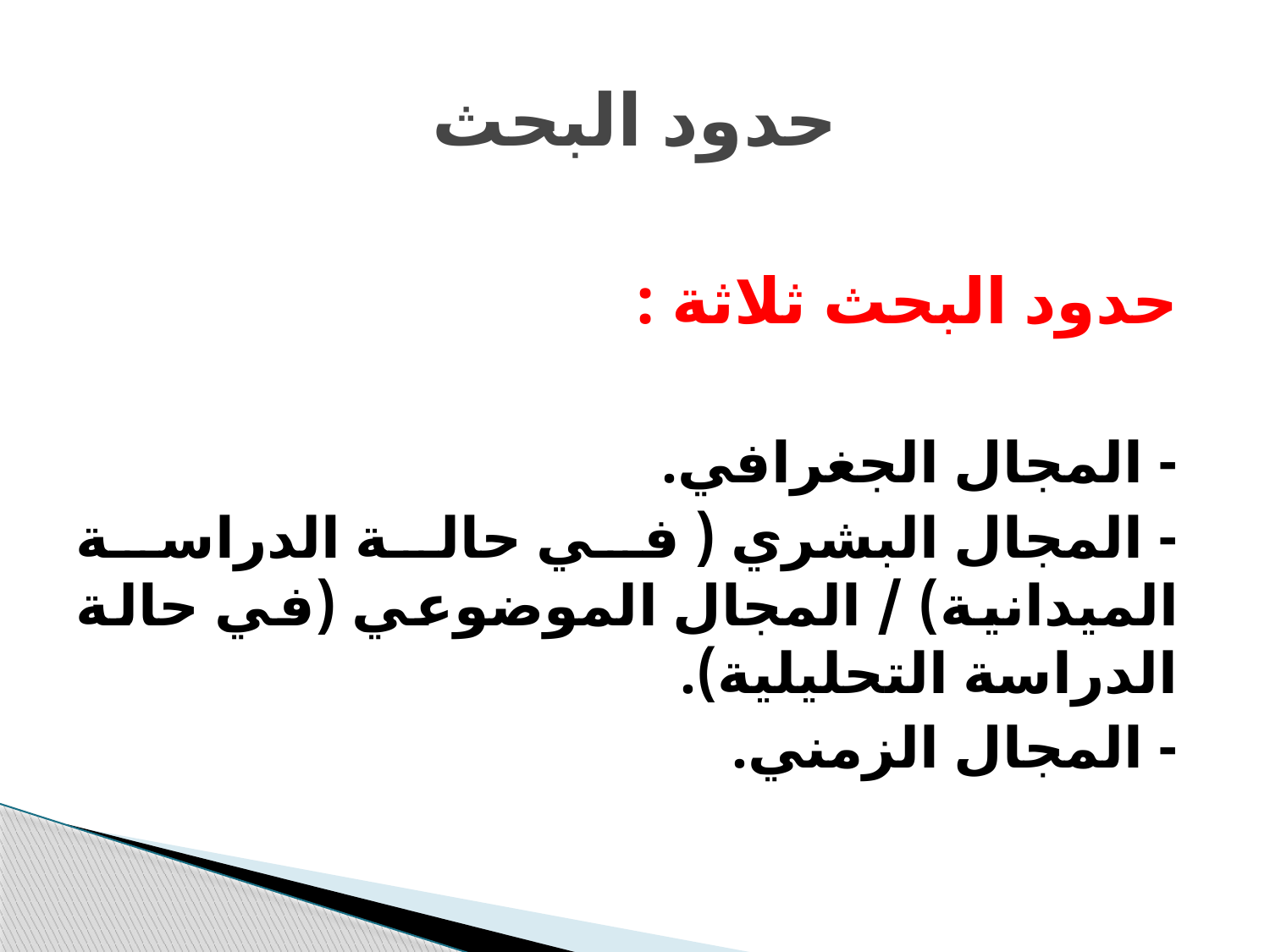

# حدود البحث
حدود البحث ثلاثة :

- المجال الجغرافي.
- المجال البشري ( في حالة الدراسة الميدانية) / المجال الموضوعي (في حالة الدراسة التحليلية).
- المجال الزمني.